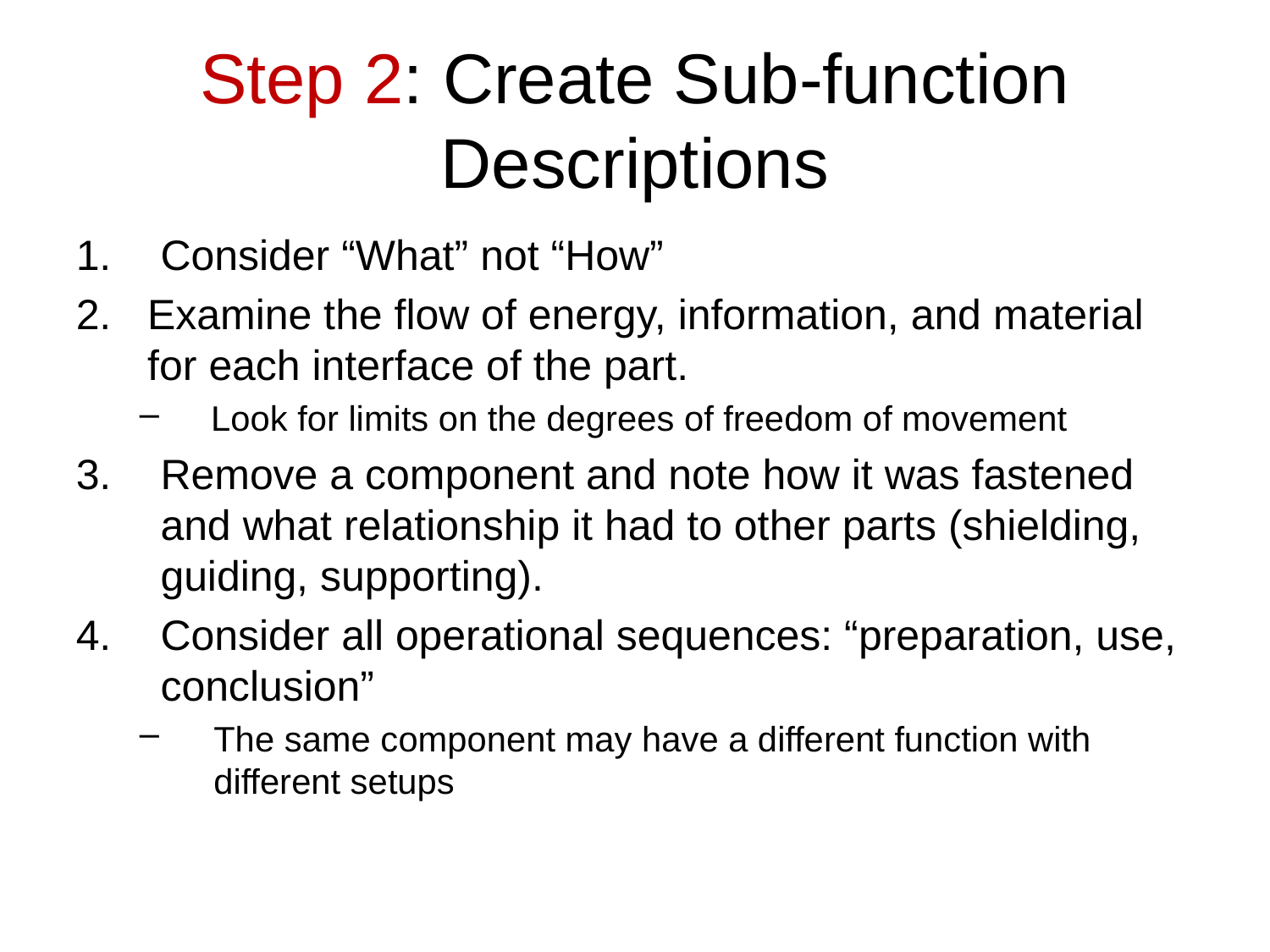

# Step 2: Create Sub-function Descriptions
Consider “What” not “How”
Examine the flow of energy, information, and material for each interface of the part.
Look for limits on the degrees of freedom of movement
Remove a component and note how it was fastened and what relationship it had to other parts (shielding, guiding, supporting).
Consider all operational sequences: “preparation, use, conclusion”
The same component may have a different function with different setups